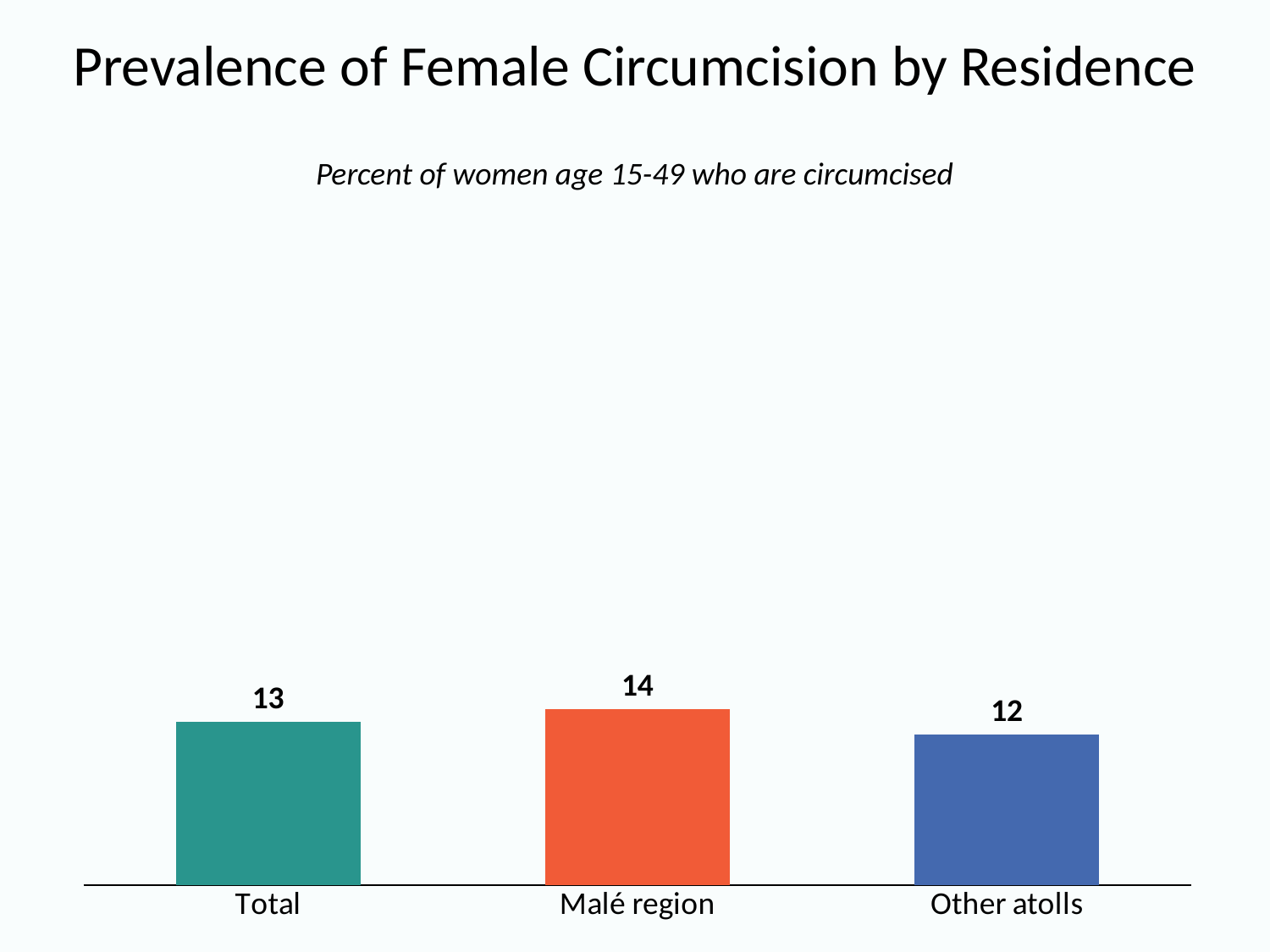

# Prevalence of Female Circumcision by Residence
Percent of women age 15-49 who are circumcised

### Chart

| Category | Series 1 |
|---|---|
| Total | 13.0 |
| Malé region | 14.0 |
| Other atolls | 12.0 |